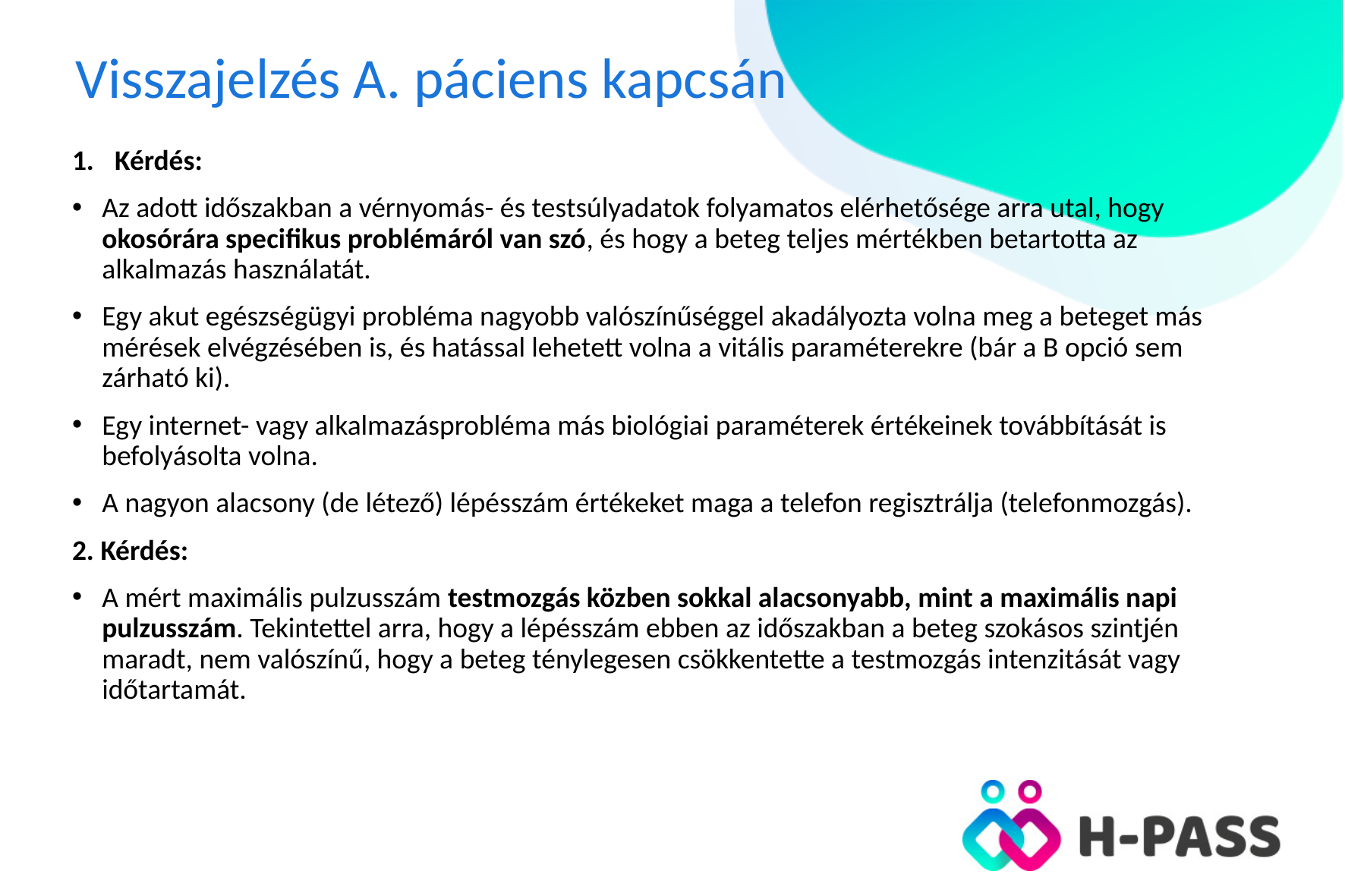

# Visszajelzés A. páciens kapcsán
Kérdés:
Az adott időszakban a vérnyomás- és testsúlyadatok folyamatos elérhetősége arra utal, hogy okosórára specifikus problémáról van szó, és hogy a beteg teljes mértékben betartotta az alkalmazás használatát.
Egy akut egészségügyi probléma nagyobb valószínűséggel akadályozta volna meg a beteget más mérések elvégzésében is, és hatással lehetett volna a vitális paraméterekre (bár a B opció sem zárható ki).
Egy internet- vagy alkalmazásprobléma más biológiai paraméterek értékeinek továbbítását is befolyásolta volna.
A nagyon alacsony (de létező) lépésszám értékeket maga a telefon regisztrálja (telefonmozgás).
2. Kérdés:
A mért maximális pulzusszám testmozgás közben sokkal alacsonyabb, mint a maximális napi pulzusszám. Tekintettel arra, hogy a lépésszám ebben az időszakban a beteg szokásos szintjén maradt, nem valószínű, hogy a beteg ténylegesen csökkentette a testmozgás intenzitását vagy időtartamát.